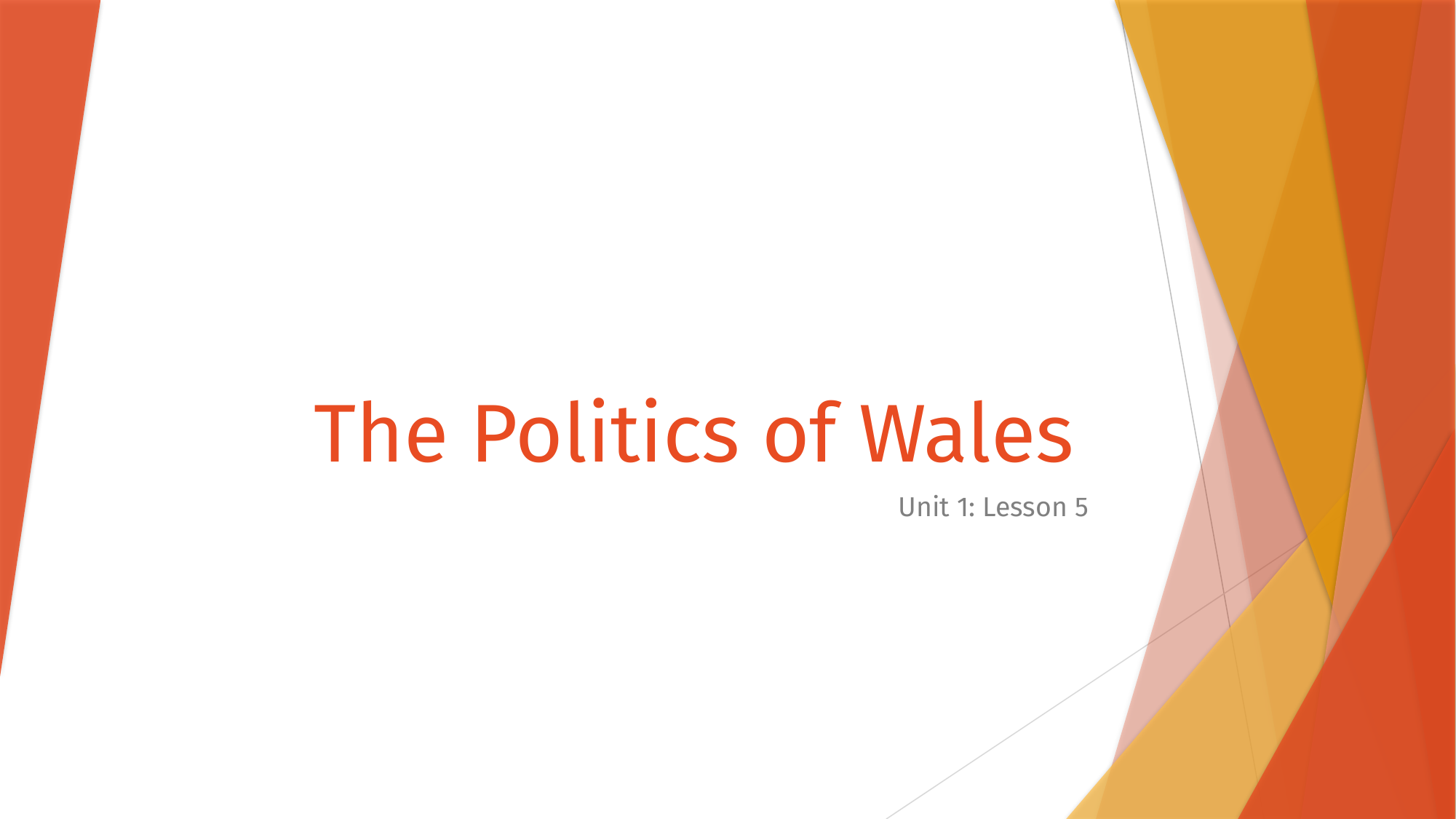

# The Politics of Wales
Unit 1: Lesson 5